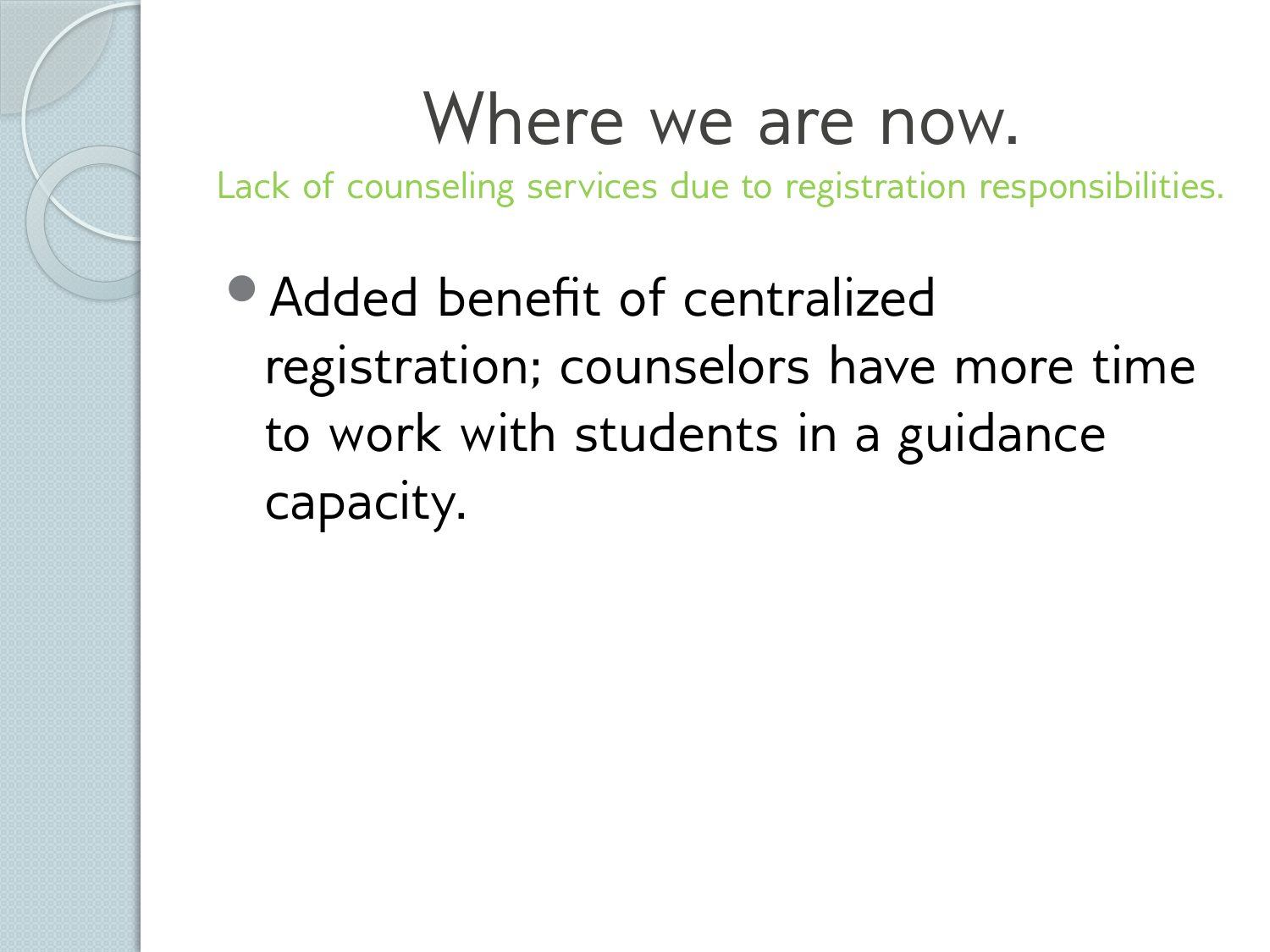

# Where we are now. Lack of counseling services due to registration responsibilities.
Added benefit of centralized registration; counselors have more time to work with students in a guidance capacity.